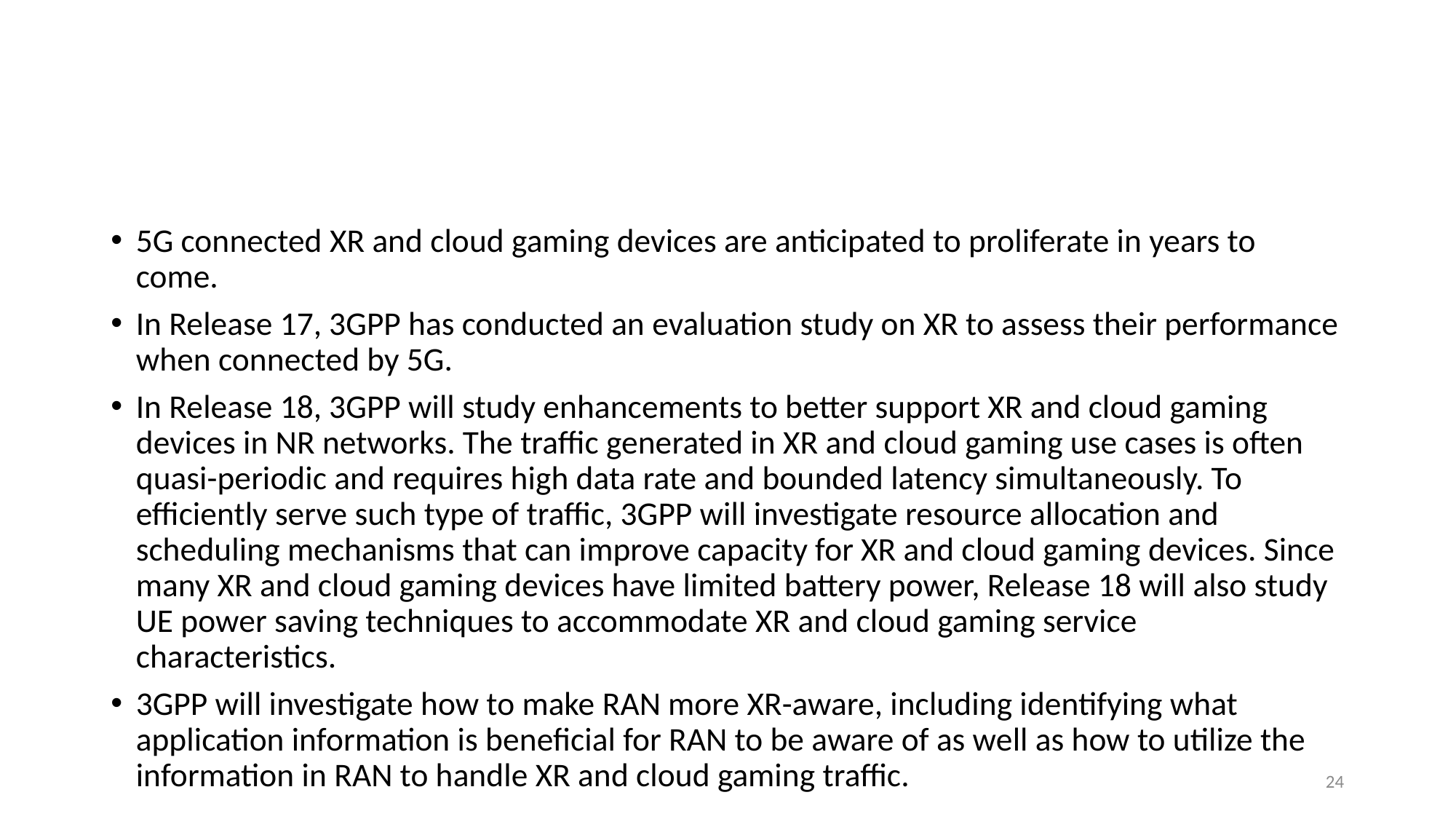

#
5G connected XR and cloud gaming devices are anticipated to proliferate in years to come.
In Release 17, 3GPP has conducted an evaluation study on XR to assess their performance when connected by 5G.
In Release 18, 3GPP will study enhancements to better support XR and cloud gaming devices in NR networks. The traffic generated in XR and cloud gaming use cases is often quasi-periodic and requires high data rate and bounded latency simultaneously. To efficiently serve such type of traffic, 3GPP will investigate resource allocation and scheduling mechanisms that can improve capacity for XR and cloud gaming devices. Since many XR and cloud gaming devices have limited battery power, Release 18 will also study UE power saving techniques to accommodate XR and cloud gaming service characteristics.
3GPP will investigate how to make RAN more XR-aware, including identifying what application information is beneficial for RAN to be aware of as well as how to utilize the information in RAN to handle XR and cloud gaming traffic.
24